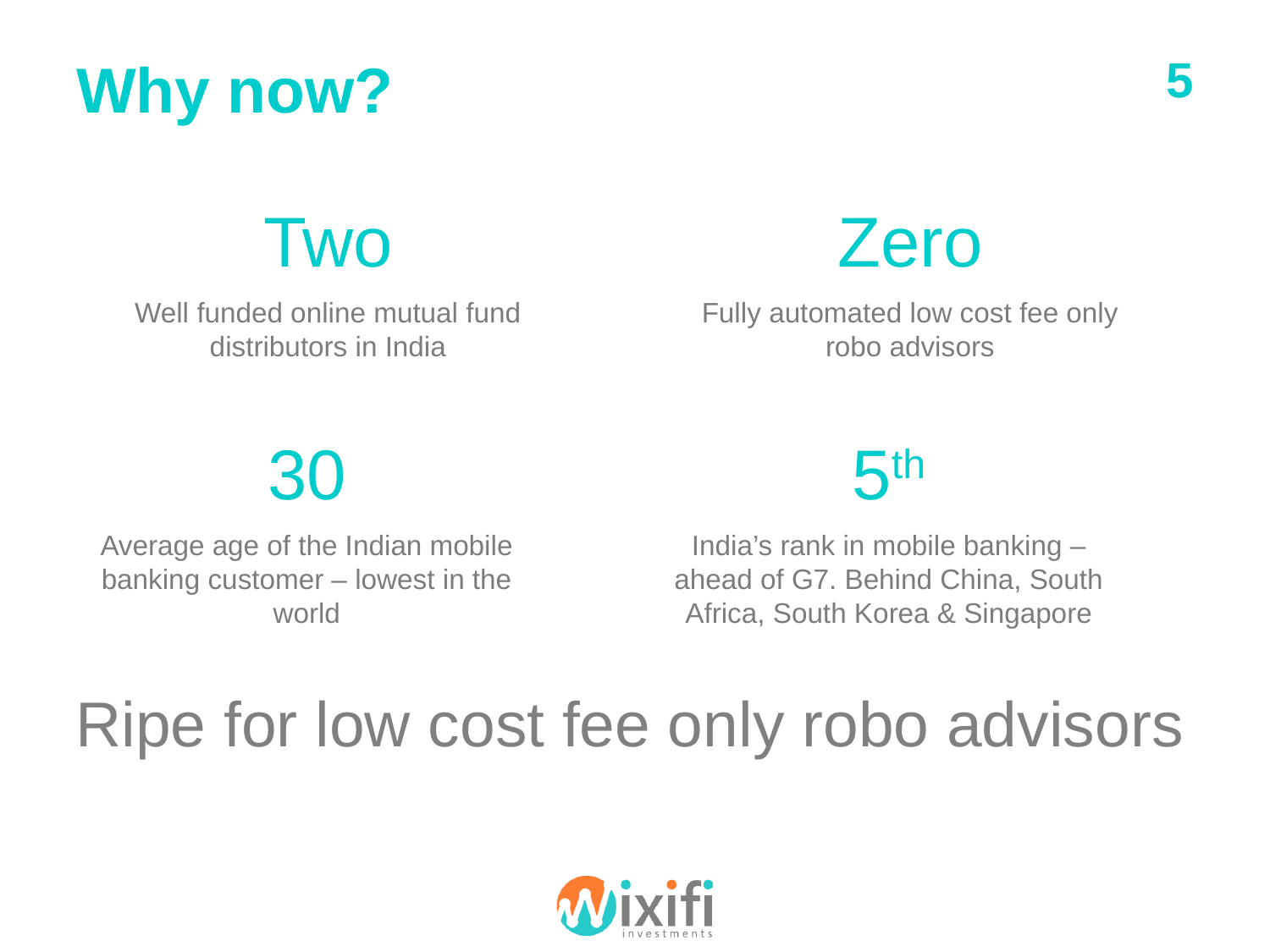

# Why now?
5
Two
Zero
Well funded online mutual fund distributors in India
Fully automated low cost fee only robo advisors
30
5th
Average age of the Indian mobile banking customer – lowest in the world
India’s rank in mobile banking – ahead of G7. Behind China, South Africa, South Korea & Singapore
Ripe for low cost fee only robo advisors